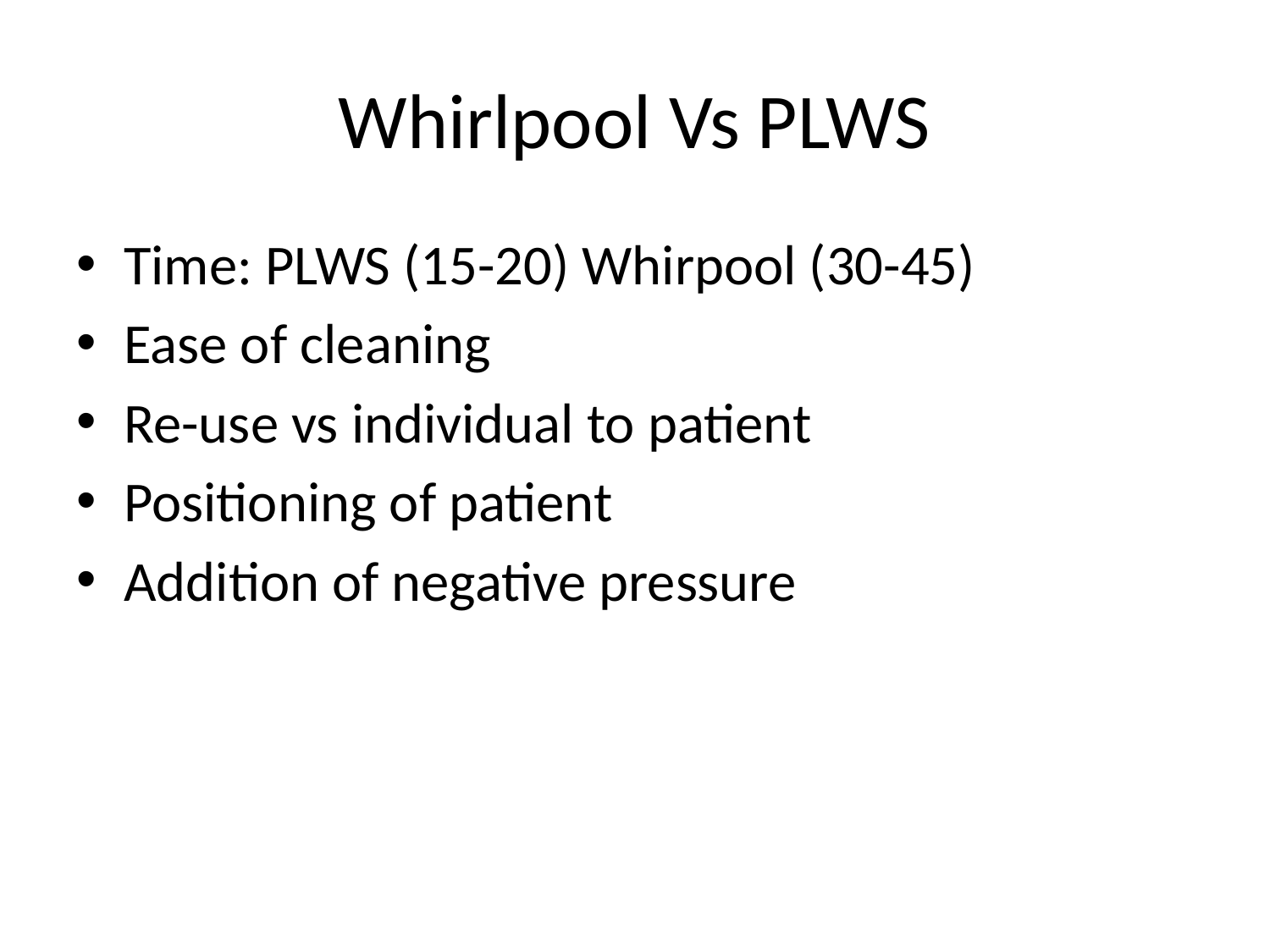

# Whirlpool Vs PLWS
Time: PLWS (15-20) Whirpool (30-45)
Ease of cleaning
Re-use vs individual to patient
Positioning of patient
Addition of negative pressure